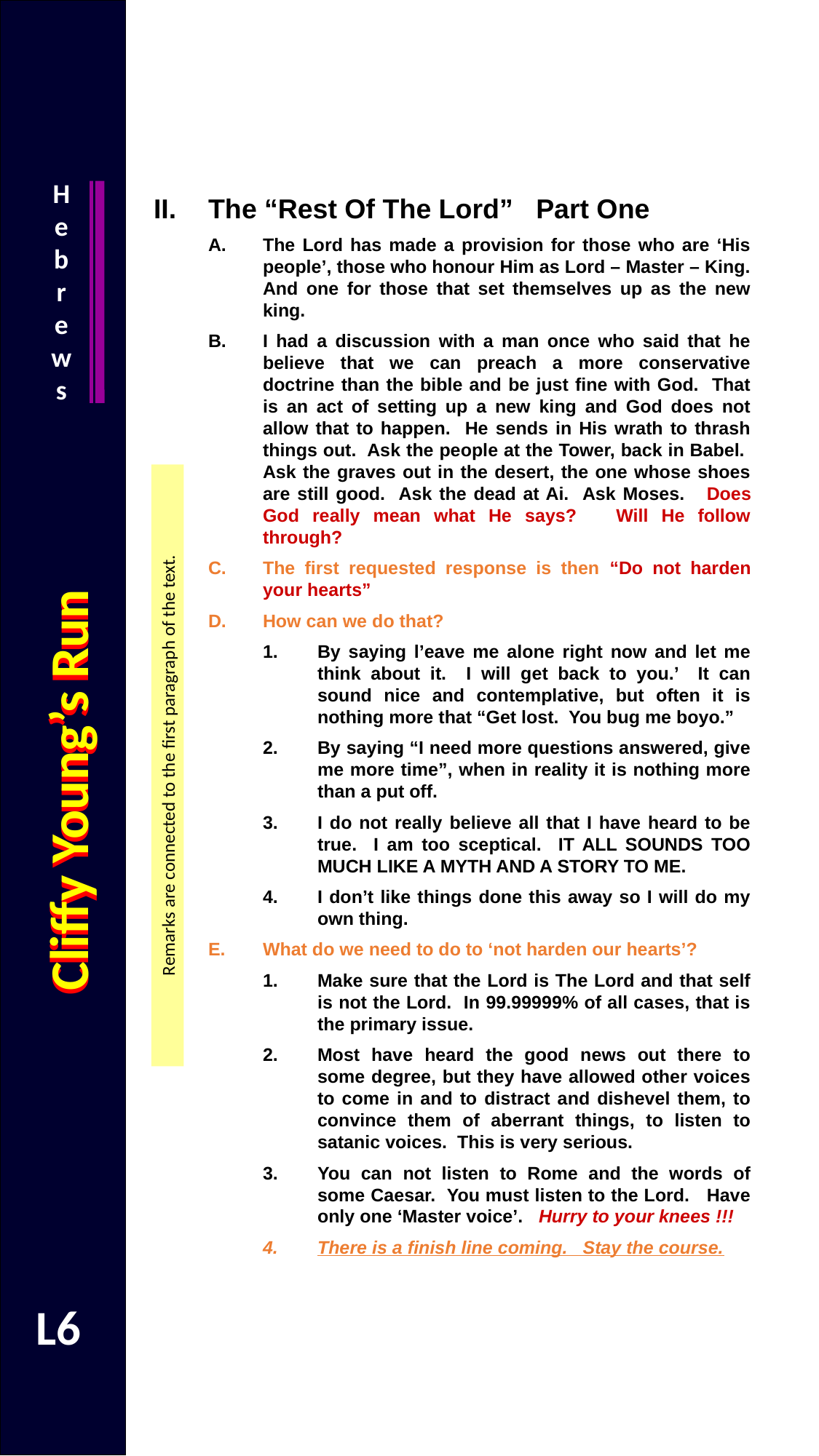

Hebrews

The “Rest Of The Lord”   Part One
The Lord has made a provision for those who are ‘His people’, those who honour Him as Lord – Master – King. And one for those that set themselves up as the new king.
I had a discussion with a man once who said that he believe that we can preach a more conservative doctrine than the bible and be just fine with God.  That is an act of setting up a new king and God does not allow that to happen.  He sends in His wrath to thrash things out.  Ask the people at the Tower, back in Babel.  Ask the graves out in the desert, the one whose shoes are still good.  Ask the dead at Ai.  Ask Moses.   Does God really mean what He says?   Will He follow through?
The first requested response is then “Do not harden your hearts”
How can we do that?
By saying l’eave me alone right now and let me think about it.  I will get back to you.’  It can sound nice and contemplative, but often it is nothing more that “Get lost.  You bug me boyo.”
By saying “I need more questions answered, give me more time”, when in reality it is nothing more than a put off.
I do not really believe all that I have heard to be true.  I am too sceptical.  IT ALL SOUNDS TOO MUCH LIKE A MYTH AND A STORY TO ME.
I don’t like things done this away so I will do my own thing.
What do we need to do to ‘not harden our hearts’?
Make sure that the Lord is The Lord and that self is not the Lord.  In 99.99999% of all cases, that is the primary issue.
Most have heard the good news out there to some degree, but they have allowed other voices to come in and to distract and dishevel them, to convince them of aberrant things, to listen to satanic voices.  This is very serious.
You can not listen to Rome and the words of some Caesar.  You must listen to the Lord.   Have only one ‘Master voice’.   Hurry to your knees !!!
There is a finish line coming.   Stay the course.
Cliffy Young’s Run
Cliffy Young’s Run
Remarks are connected to the first paragraph of the text.
L6